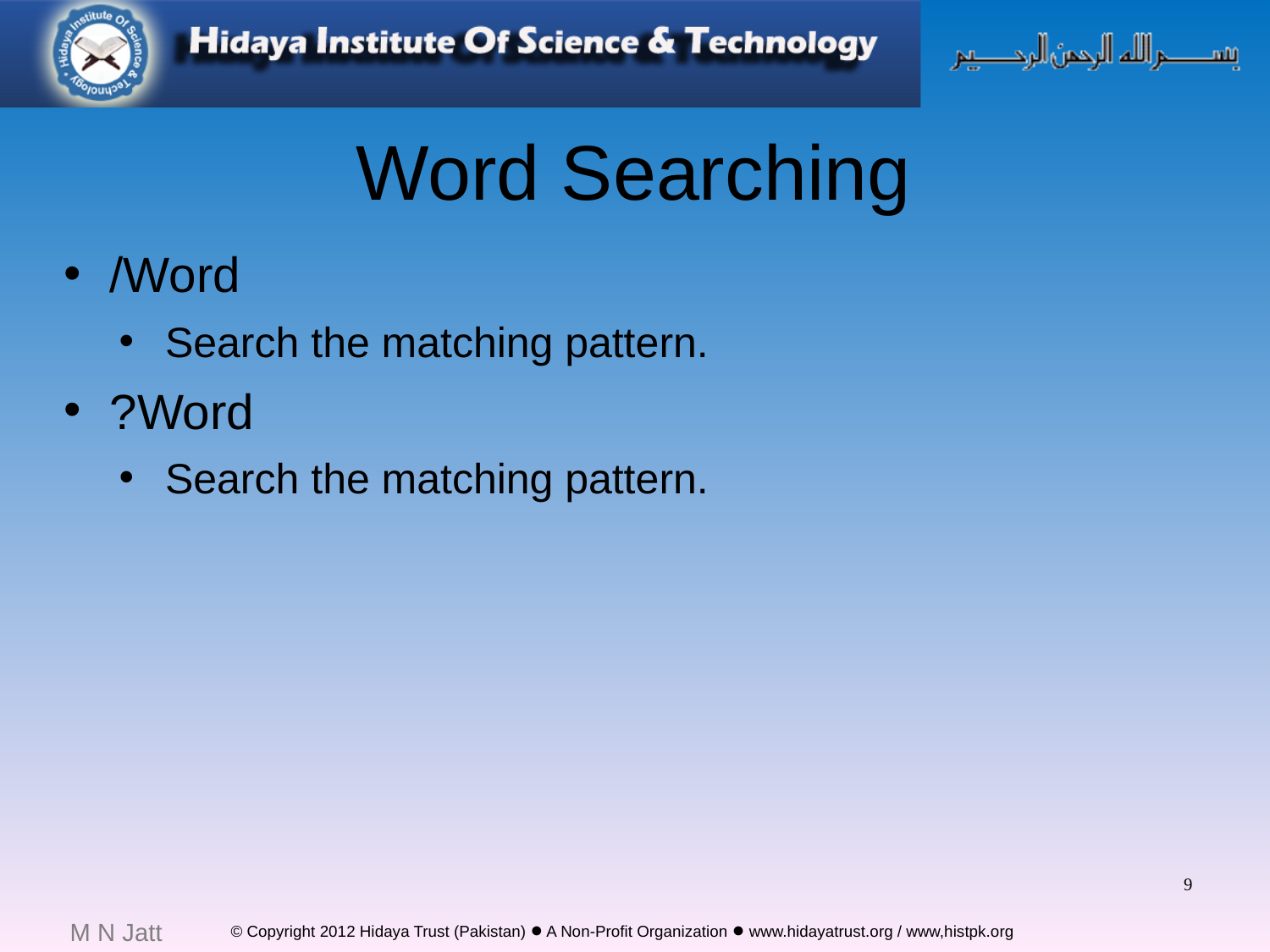

# Word Searching
/Word
Search the matching pattern.
?Word
Search the matching pattern.
9